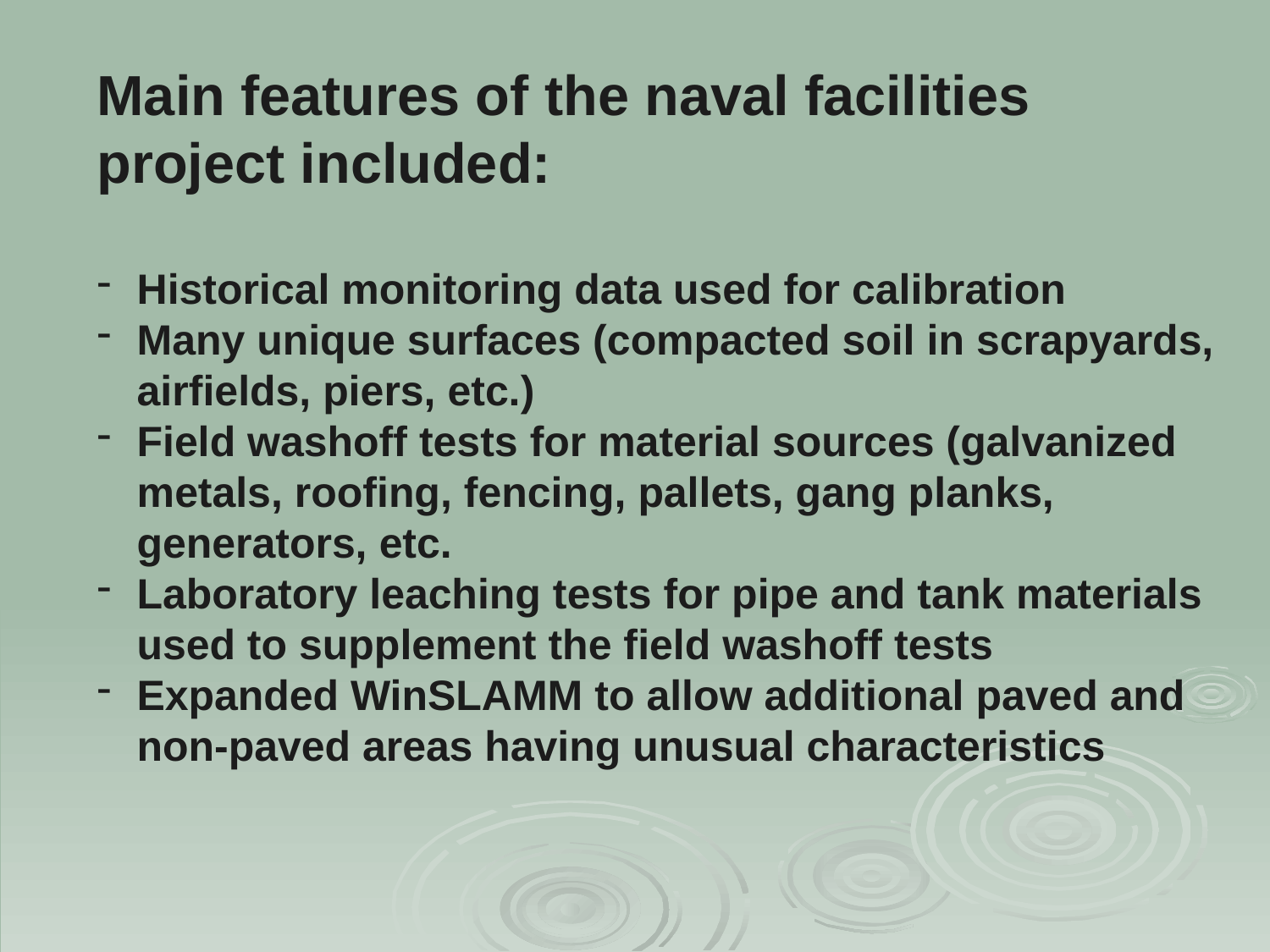

Main features of the naval facilities project included:

Historical monitoring data used for calibration
Many unique surfaces (compacted soil in scrapyards, airfields, piers, etc.)
Field washoff tests for material sources (galvanized metals, roofing, fencing, pallets, gang planks, generators, etc.
Laboratory leaching tests for pipe and tank materials used to supplement the field washoff tests
Expanded WinSLAMM to allow additional paved and non-paved areas having unusual characteristics